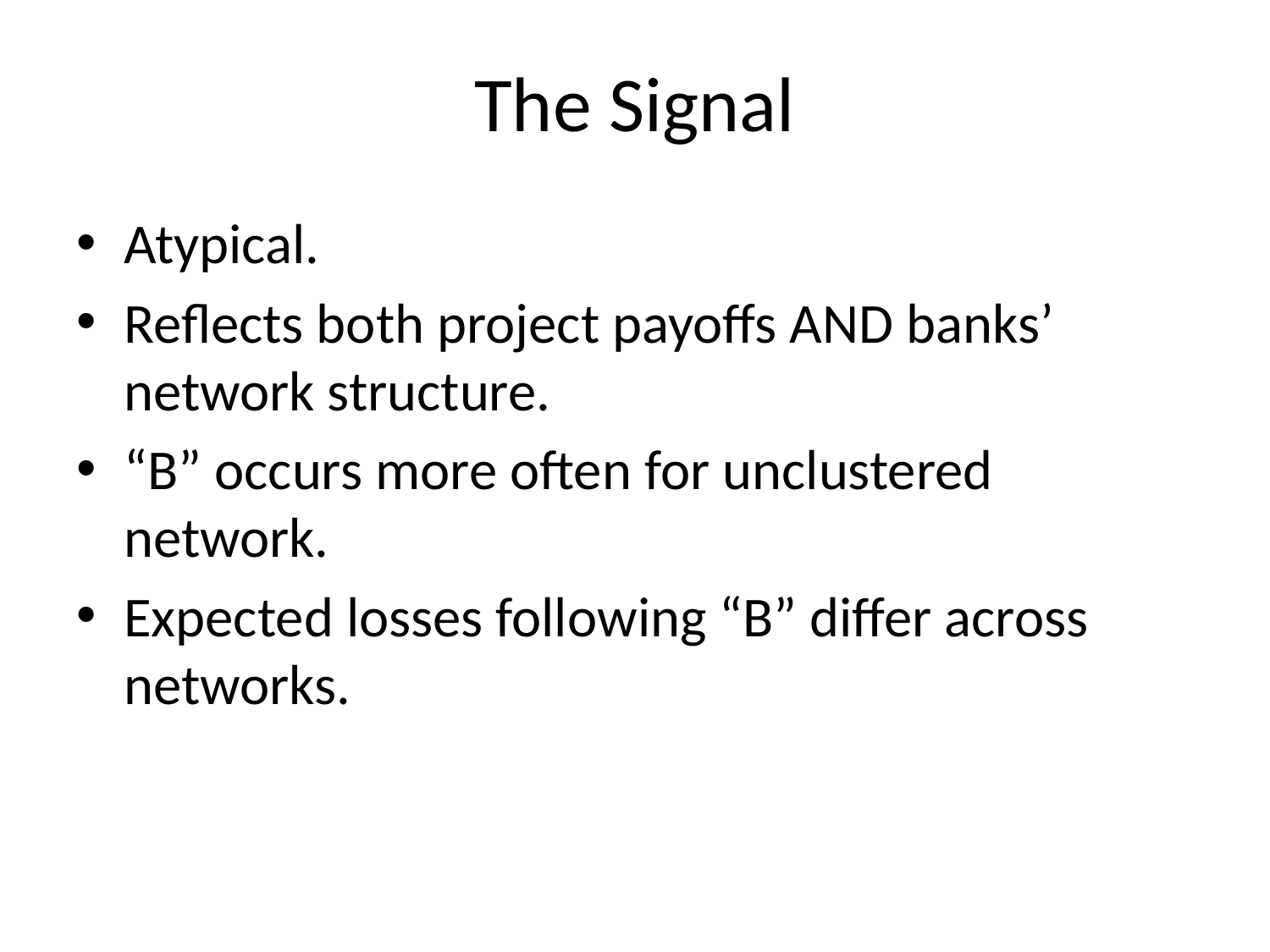

# The Signal
Atypical.
Reflects both project payoffs AND banks’ network structure.
“B” occurs more often for unclustered network.
Expected losses following “B” differ across networks.